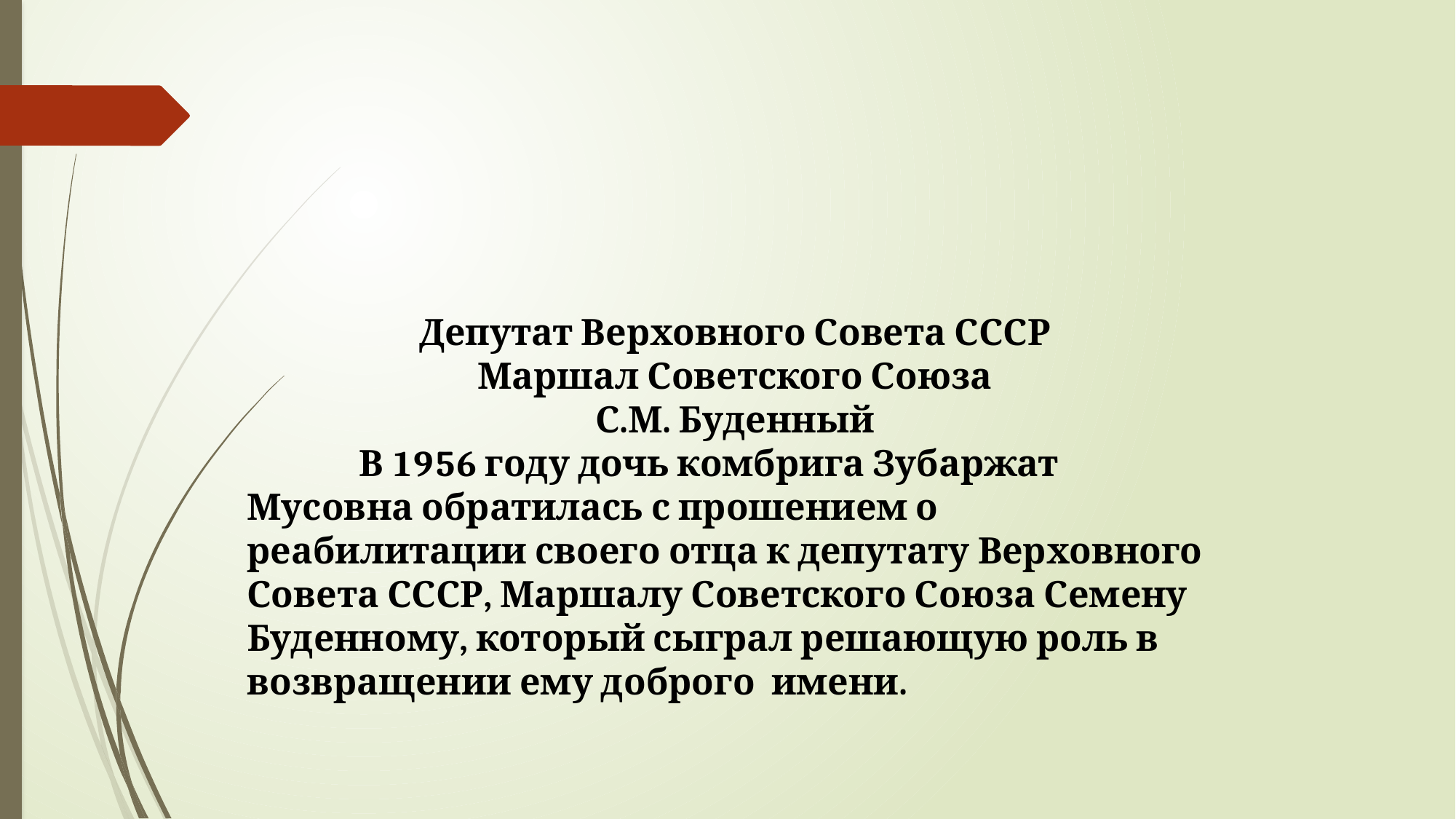

Депутат Верховного Совета СССР
 Маршал Советского Союза
С.М. Буденный
              В 1956 году дочь комбрига Зубаржат Мусовна обратилась с прошением о реабилитации своего отца к депутату Верховного Совета СССР, Маршалу Советского Союза Семену Буденному, который сыграл решающую роль в возвращении ему доброго  имени.